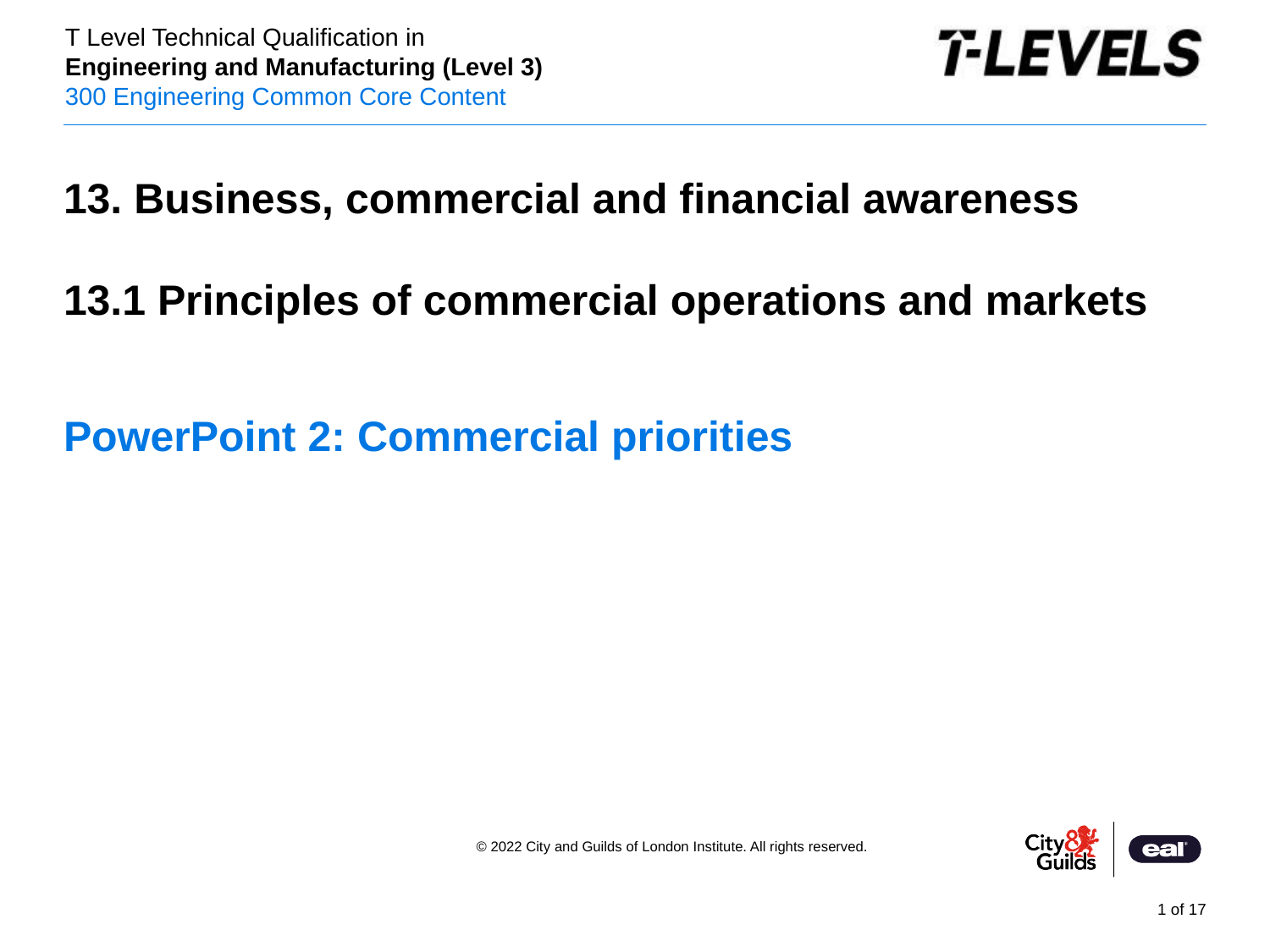

13. Business, commercial and financial awareness

13.1 Principles of commercial operations and markets

PowerPoint 2: Commercial priorities